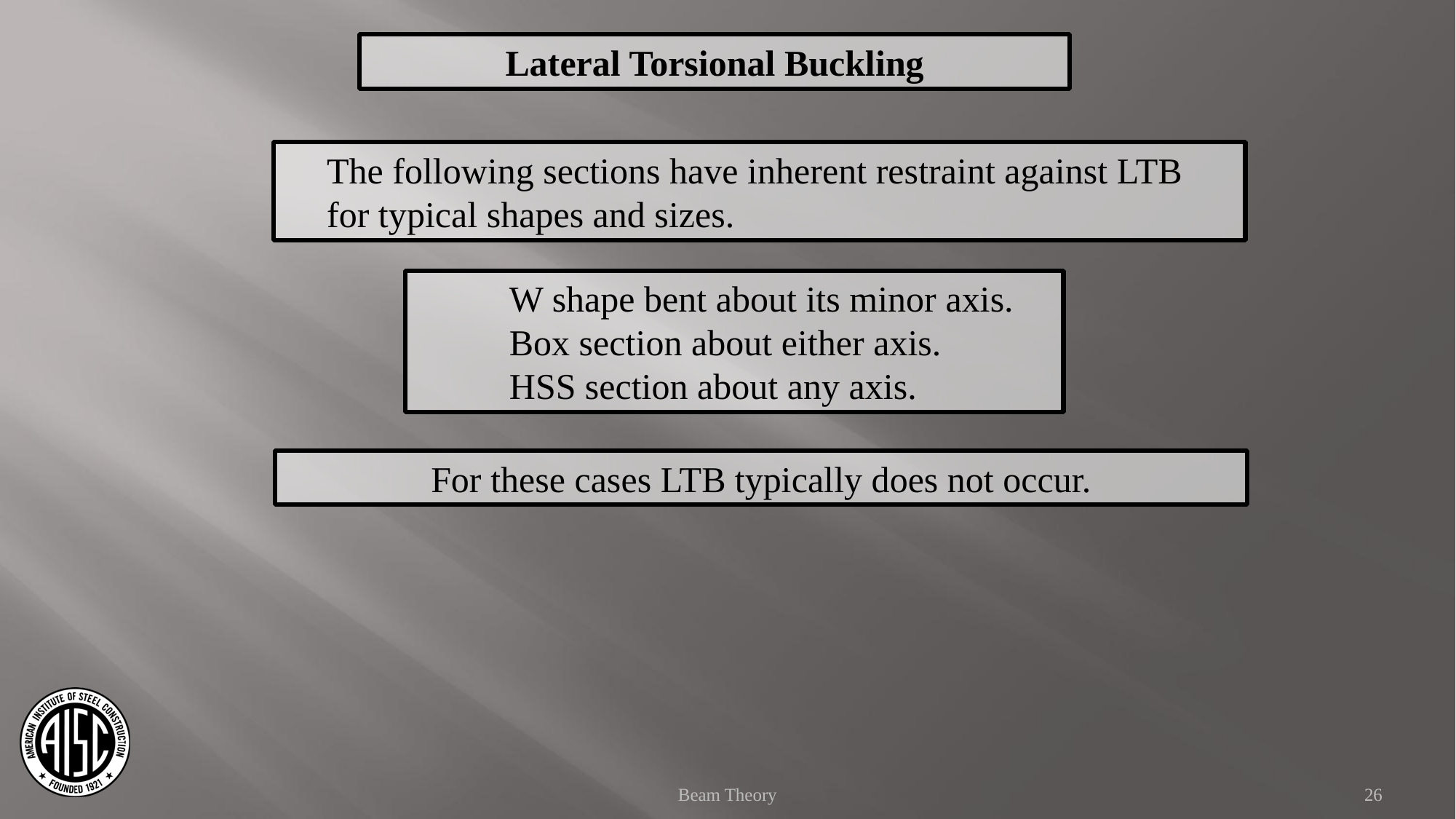

Lateral Torsional Buckling
The following sections have inherent restraint against LTB
for typical shapes and sizes.
W shape bent about its minor axis.
Box section about either axis.
HSS section about any axis.
For these cases LTB typically does not occur.
Beam Theory
26